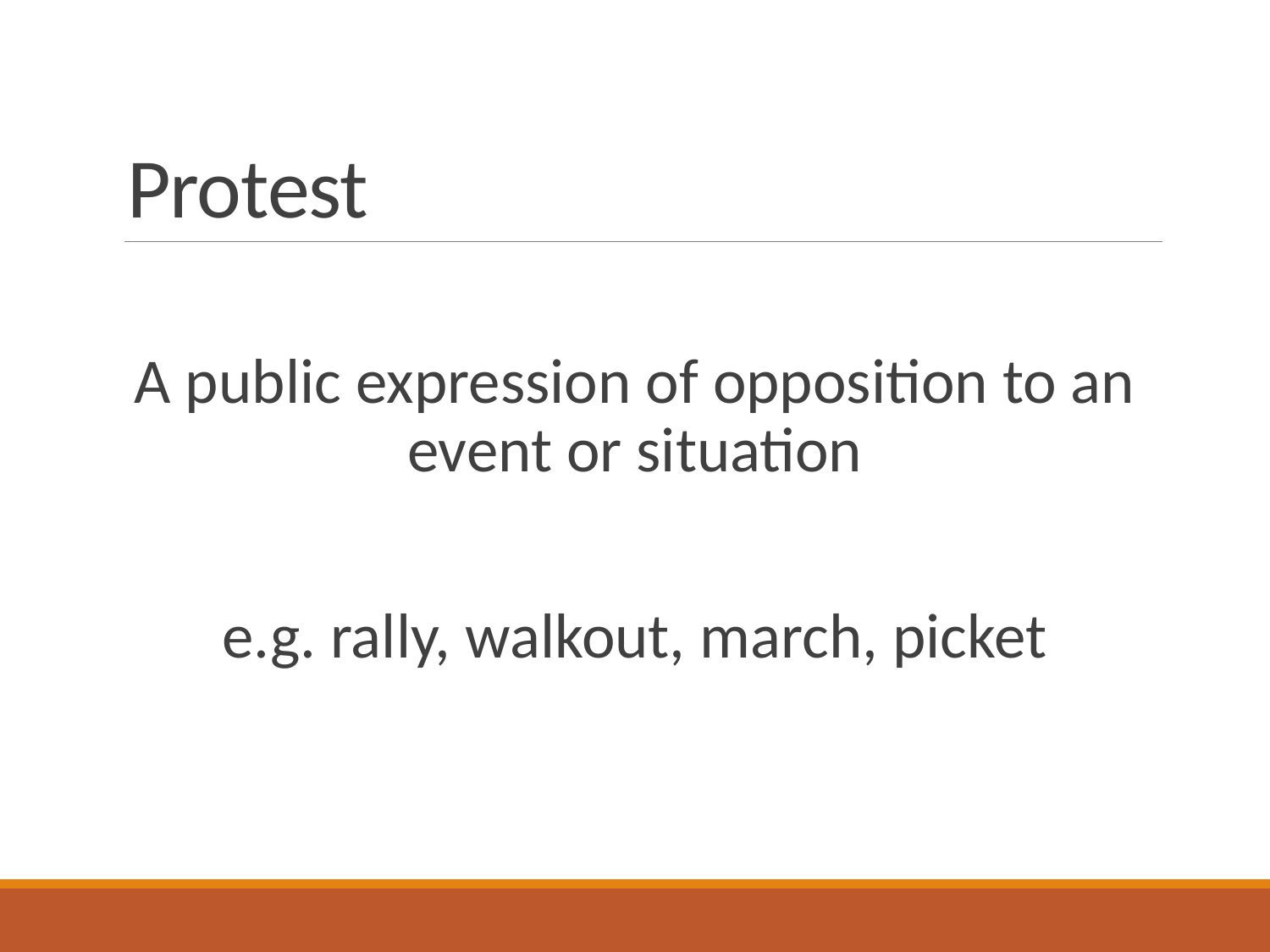

# Protest
A public expression of opposition to an event or situation

e.g. rally, walkout, march, picket